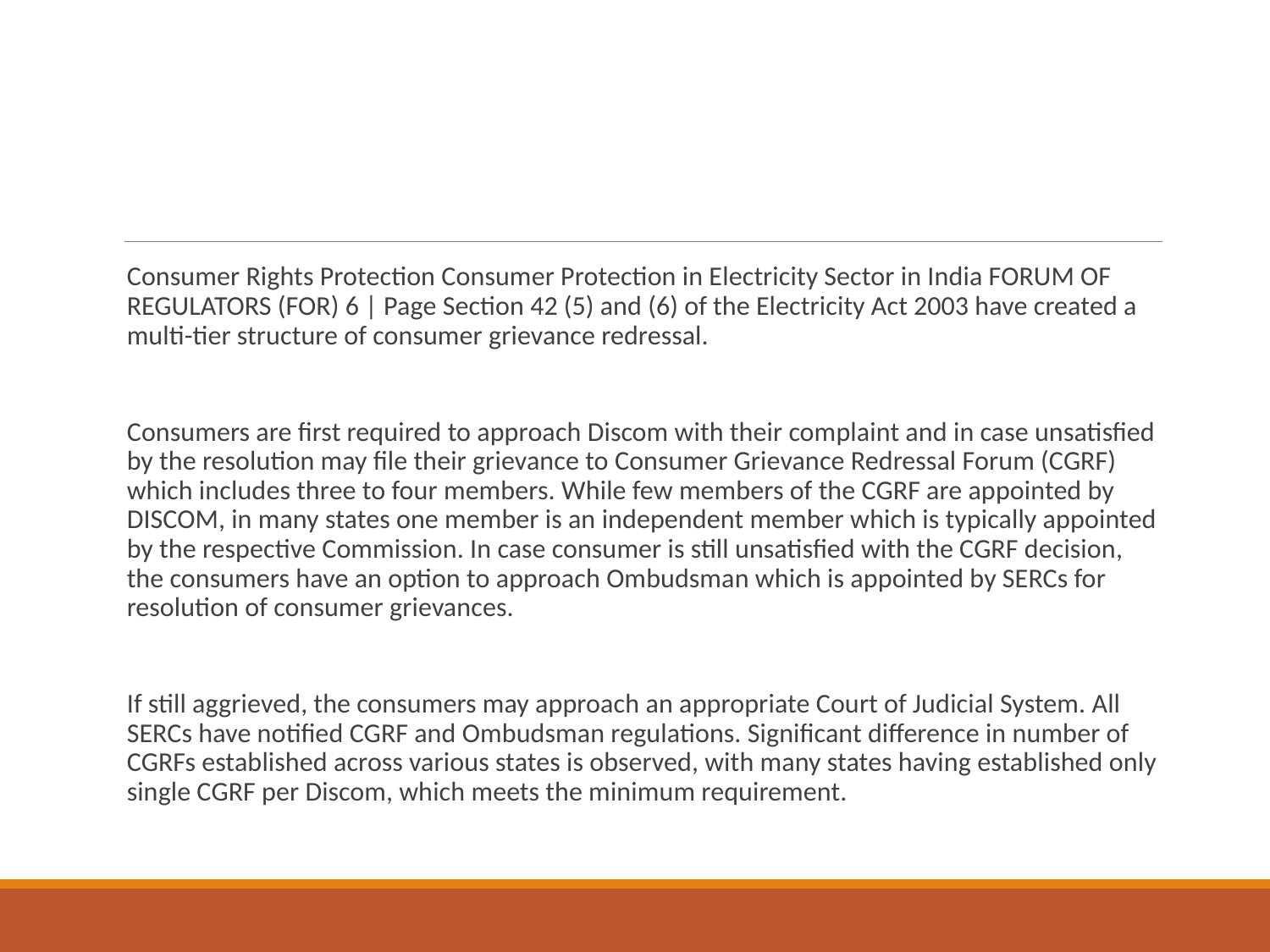

#
Consumer Rights Protection Consumer Protection in Electricity Sector in India FORUM OF REGULATORS (FOR) 6 | Page Section 42 (5) and (6) of the Electricity Act 2003 have created a multi-tier structure of consumer grievance redressal.

Consumers are first required to approach Discom with their complaint and in case unsatisfied by the resolution may file their grievance to Consumer Grievance Redressal Forum (CGRF) which includes three to four members. While few members of the CGRF are appointed by DISCOM, in many states one member is an independent member which is typically appointed by the respective Commission. In case consumer is still unsatisfied with the CGRF decision, the consumers have an option to approach Ombudsman which is appointed by SERCs for resolution of consumer grievances.

If still aggrieved, the consumers may approach an appropriate Court of Judicial System. All SERCs have notified CGRF and Ombudsman regulations. Significant difference in number of CGRFs established across various states is observed, with many states having established only single CGRF per Discom, which meets the minimum requirement.